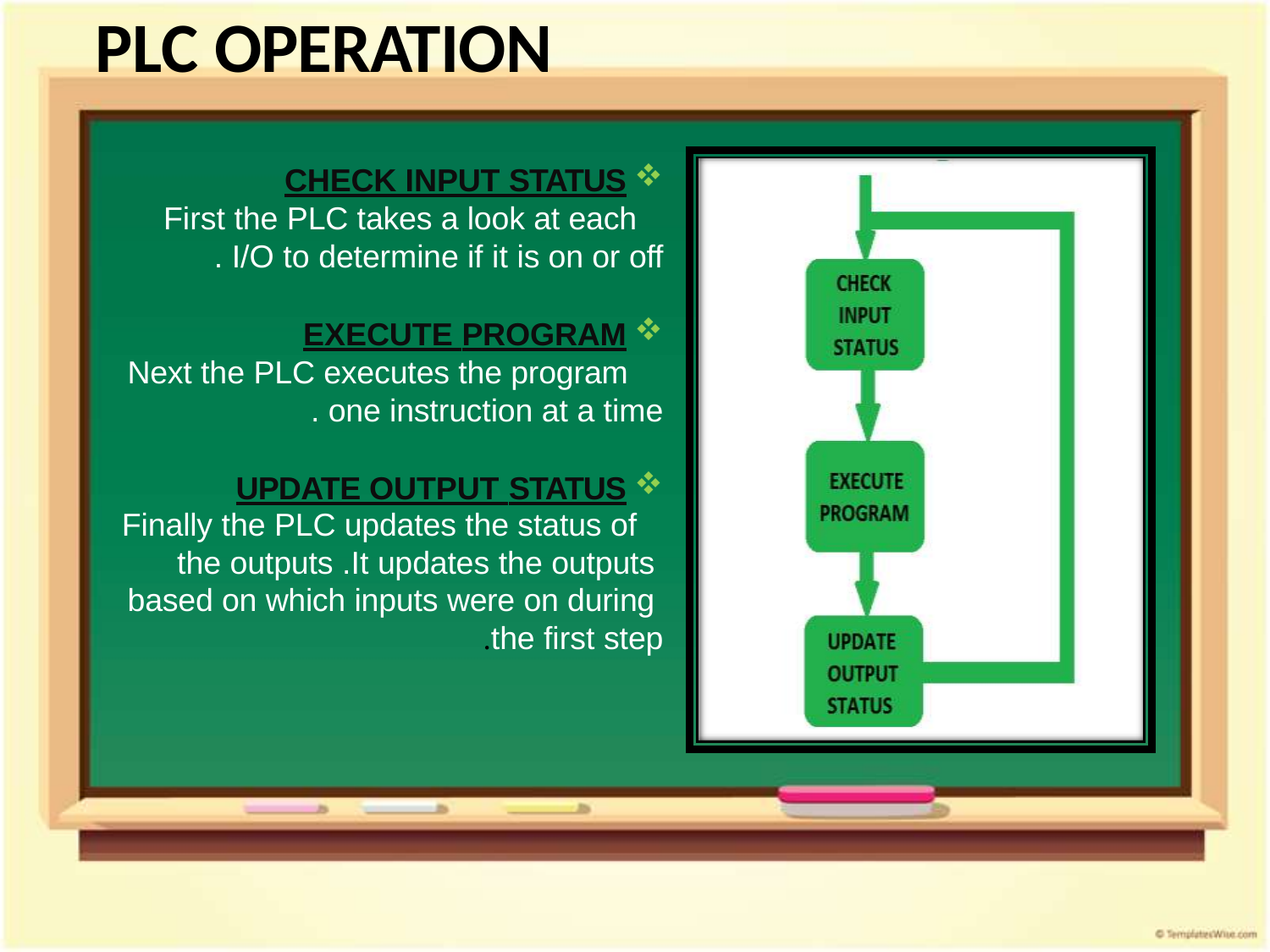

# PLC OPERATION

CHECK INPUT STATUS
First the PLC takes a look at each  I/O to determine if it is on or off.

EXECUTE PROGRAM
Next the PLC executes the program  one instruction at a time.

UPDATE OUTPUT STATUS
Finally the PLC updates the status of  the outputs .It updates the outputs  based on which inputs were on during  the first step.